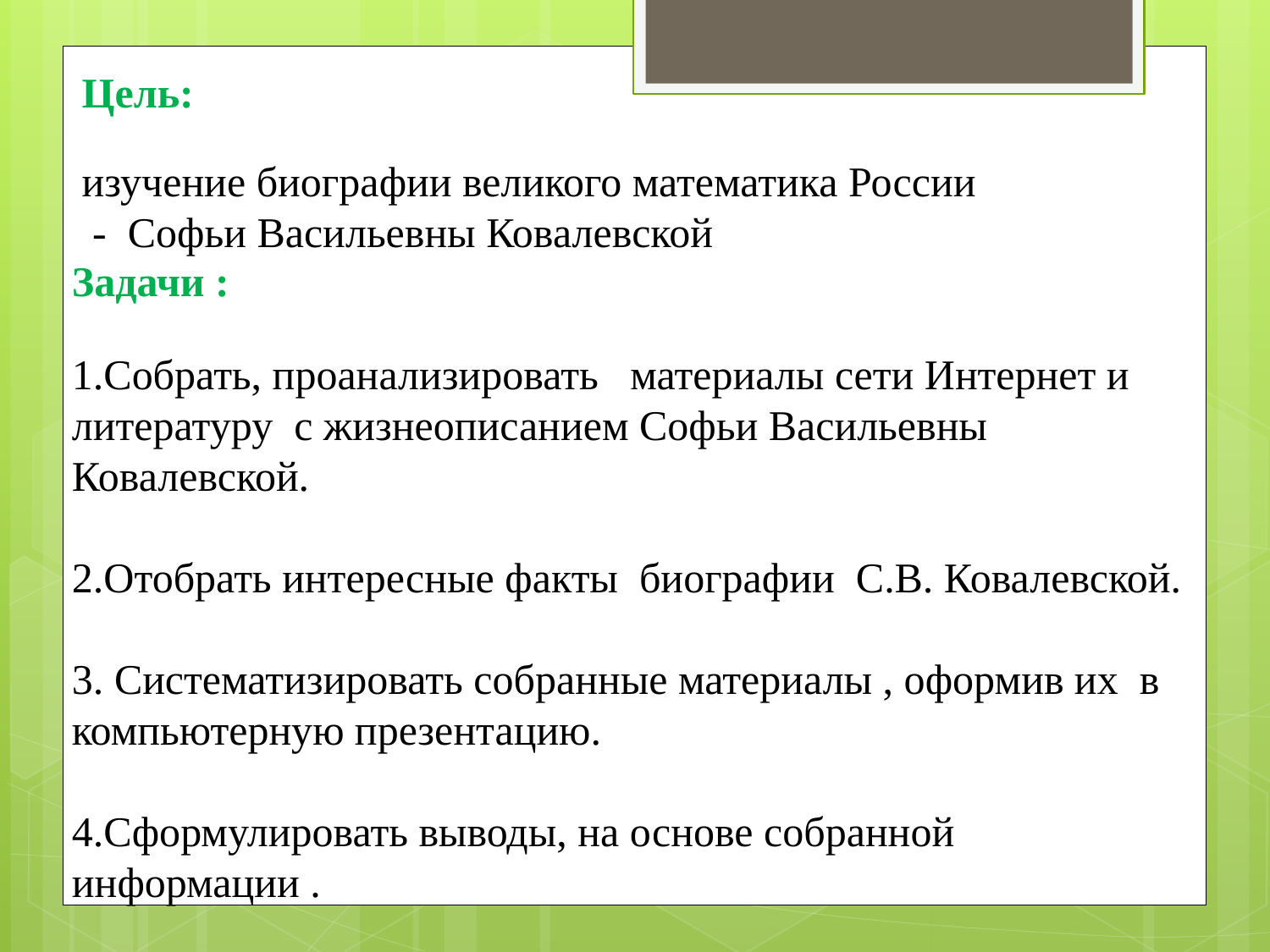

Цель:
изучение биографии великого математика России
 -  Софьи Васильевны Ковалевской

Задачи :

1.Собрать, проанализировать   материалы сети Интернет и литературу  с жизнеописанием Софьи Васильевны  Ковалевской.

2.Отобрать интересные факты  биографии  С.В. Ковалевской.
3. Систематизировать собранные материалы , оформив их  в компьютерную презентацию.
4.Сформулировать выводы, на основе собранной информации .